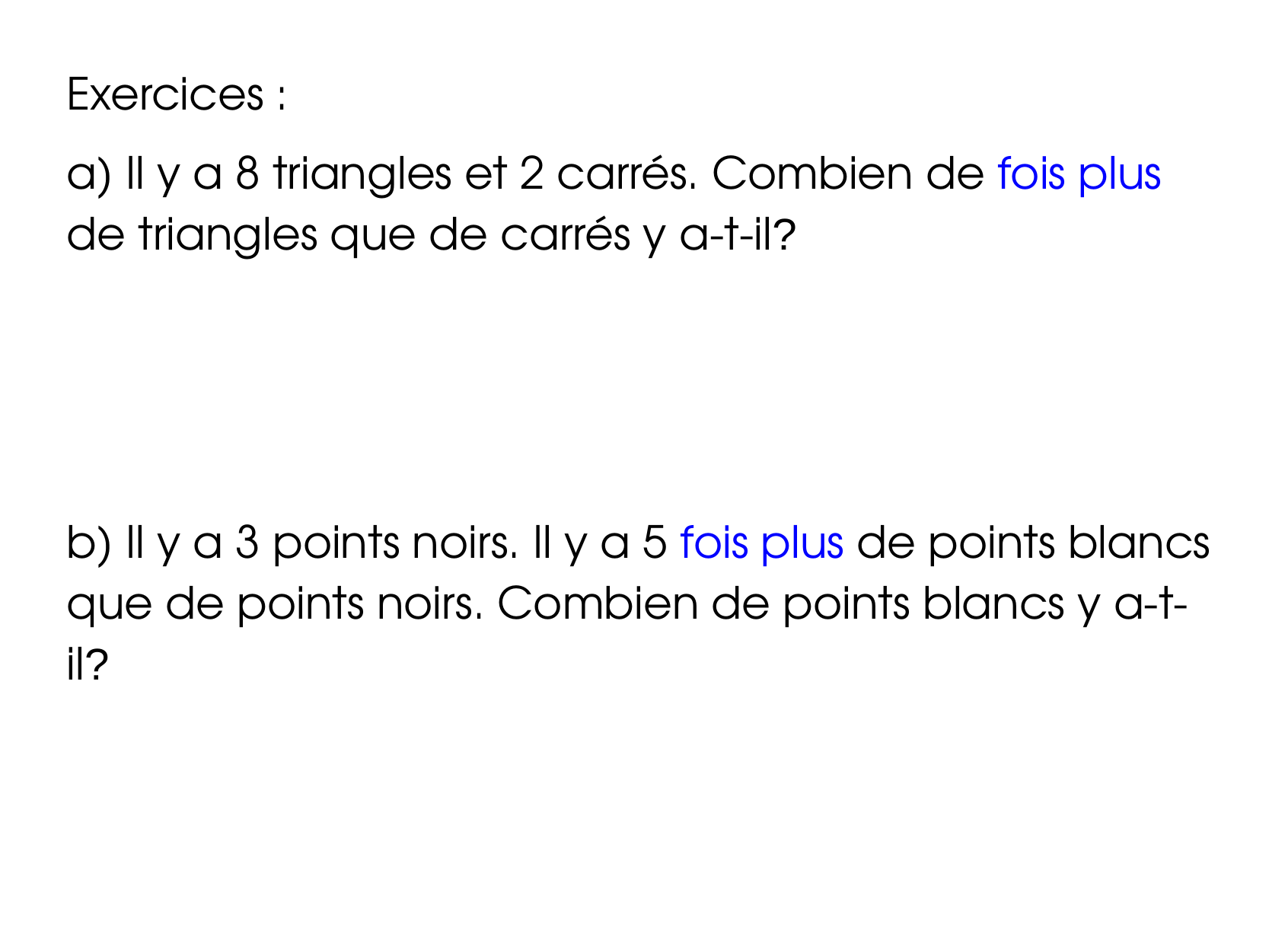

Exercices :
a) Il y a 8 triangles et 2 carrés. Combien de fois plus de triangles que de carrés y a-t-il?
b) Il y a 3 points noirs. Il y a 5 fois plus de points blancs que de points noirs. Combien de points blancs y a-t-il?